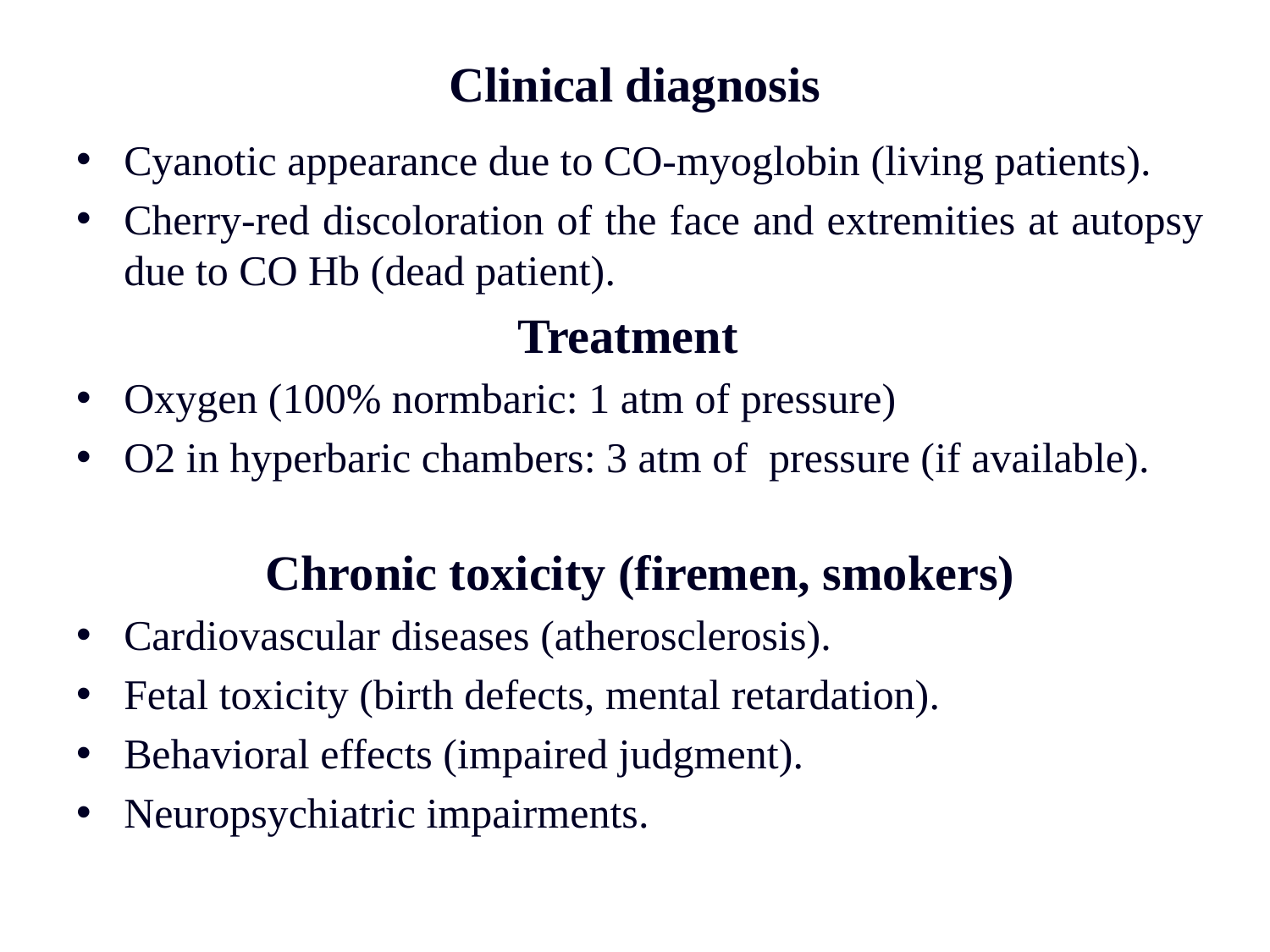

# Clinical diagnosis
Cyanotic appearance due to CO-myoglobin (living patients).
Cherry-red discoloration of the face and extremities at autopsy due to CO Hb (dead patient).
Treatment
Oxygen (100% normbaric: 1 atm of pressure)
O2 in hyperbaric chambers: 3 atm of  pressure (if available).

Chronic toxicity (firemen, smokers)
Cardiovascular diseases (atherosclerosis).
Fetal toxicity (birth defects, mental retardation).
Behavioral effects (impaired judgment).
Neuropsychiatric impairments.